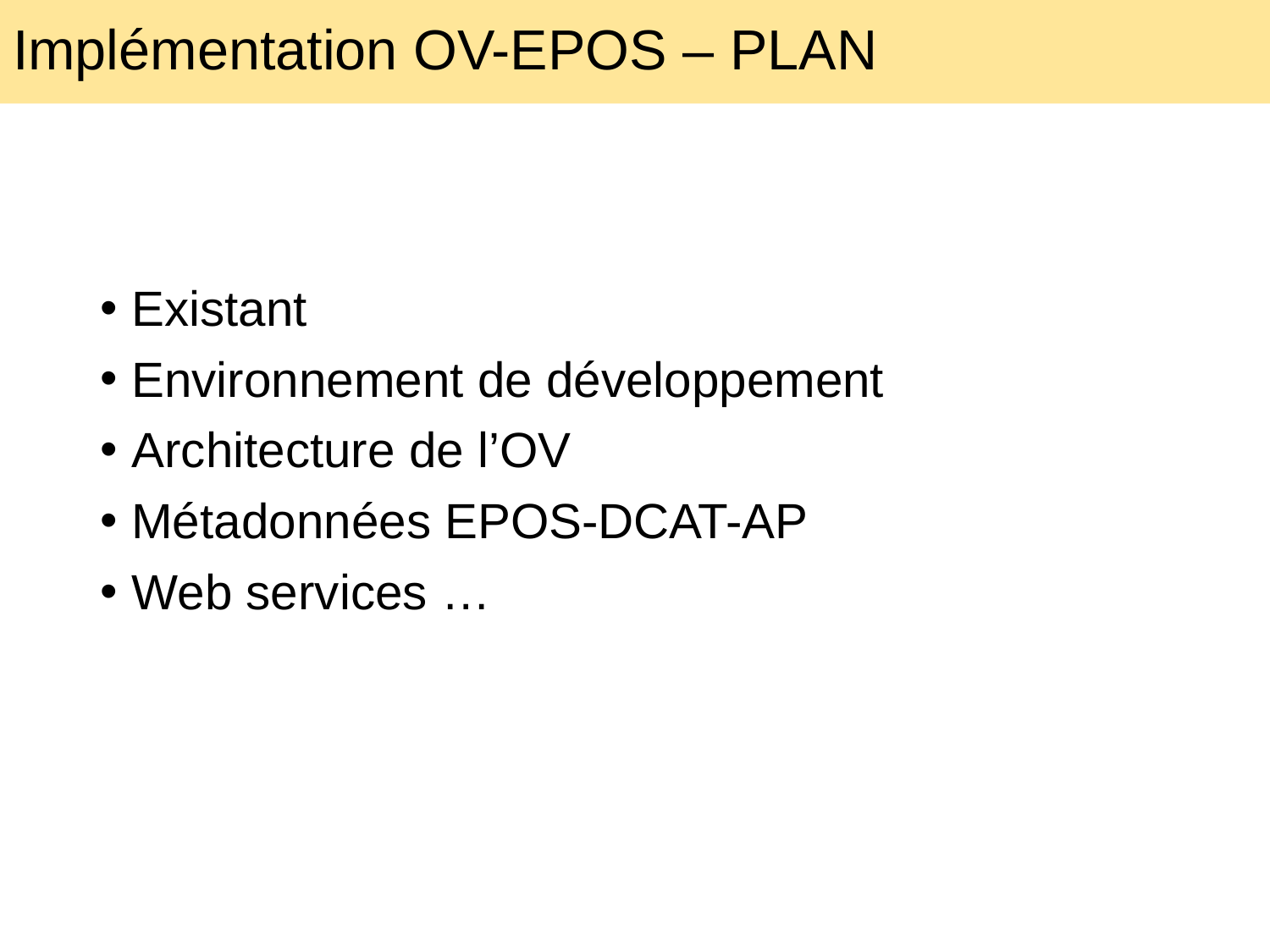

# Implémentation OV-EPOS – PLAN
Existant
Environnement de développement
Architecture de l’OV
Métadonnées EPOS-DCAT-AP
Web services …